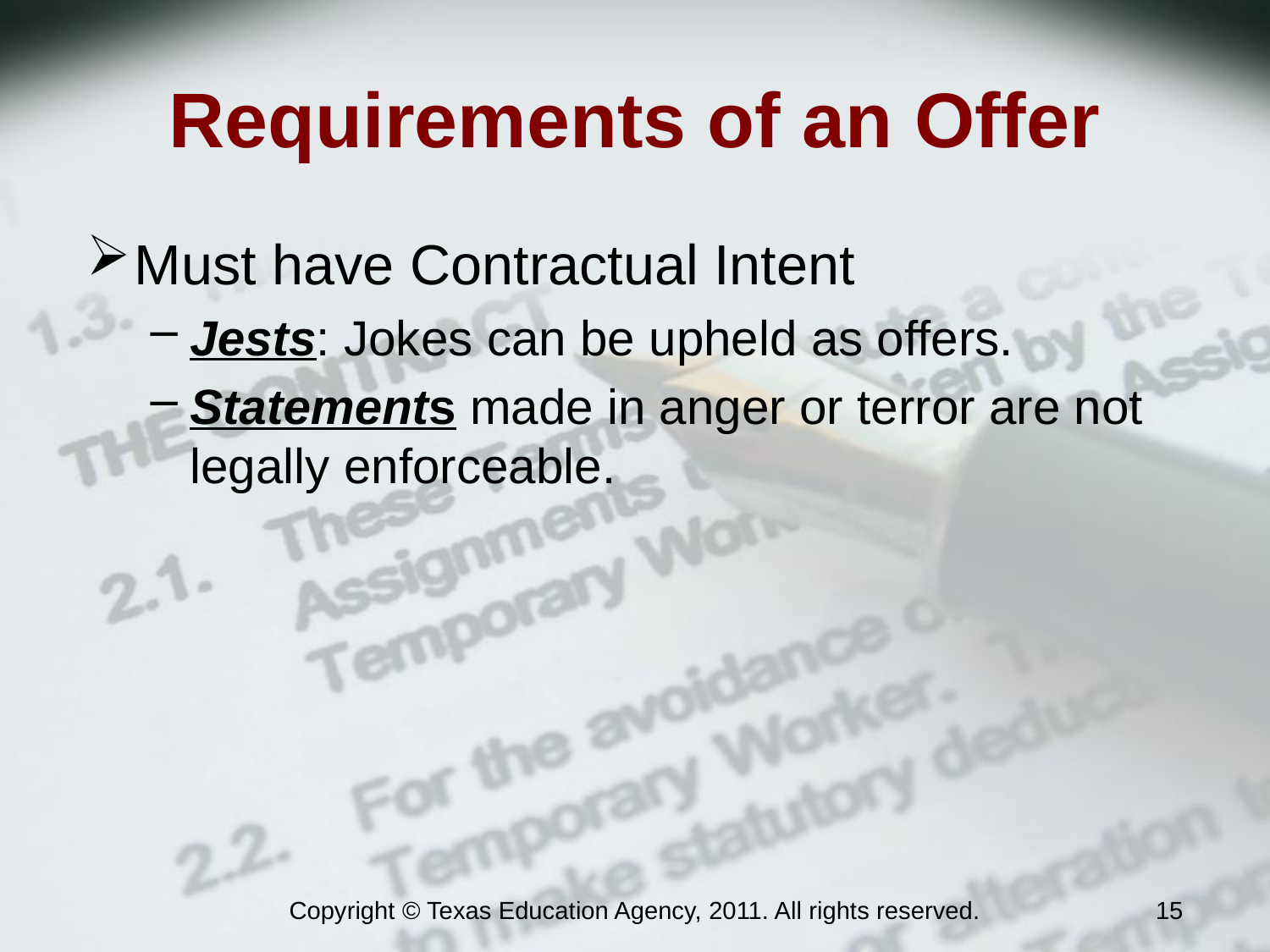

Requirements of an Offer
Must have Contractual Intent
Jests: Jokes can be upheld as offers.
Statements made in anger or terror are not legally enforceable.
Copyright © Texas Education Agency, 2011. All rights reserved.
15